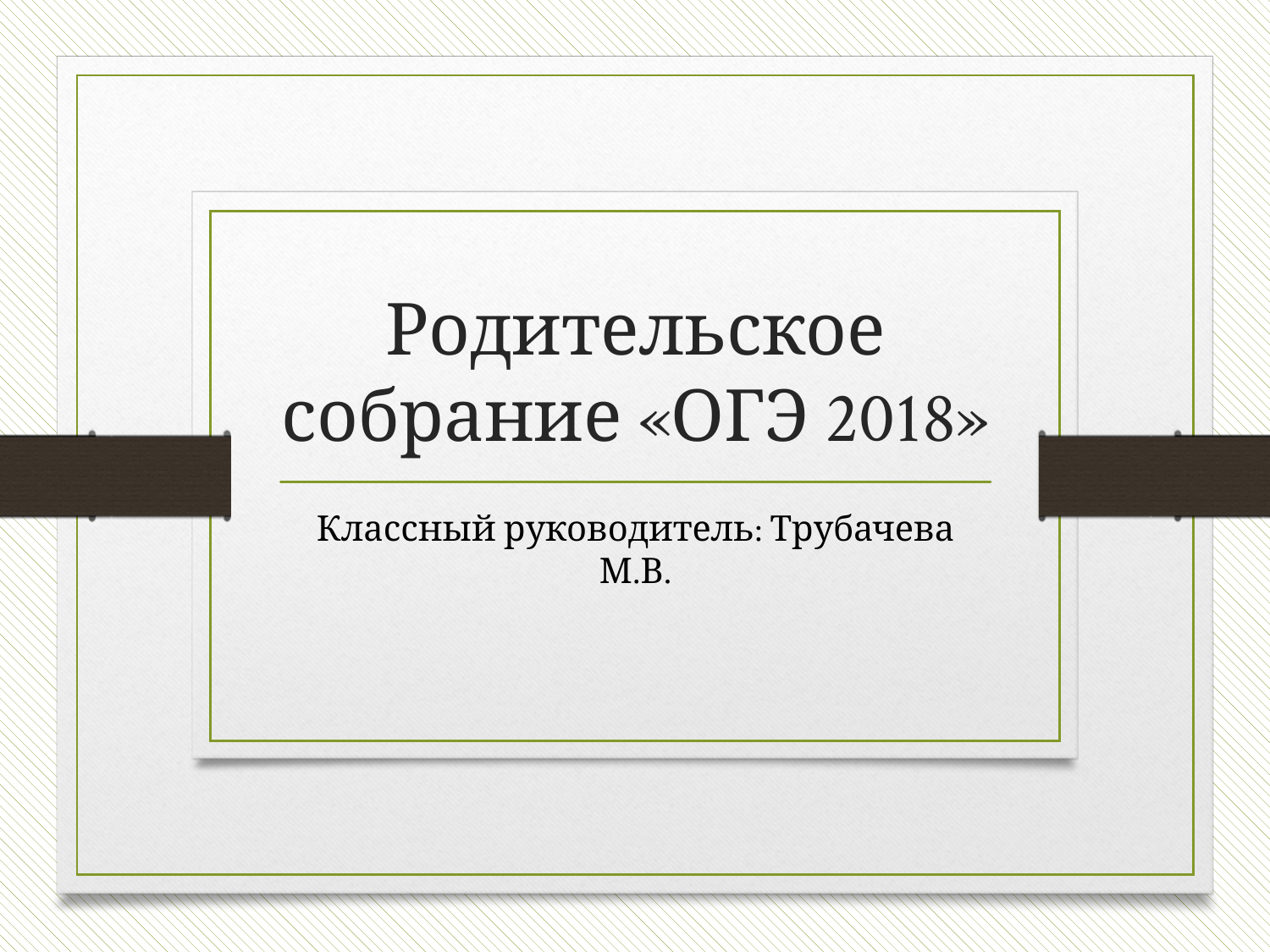

# Родительское собрание «ОГЭ 2018»
Классный руководитель: Трубачева М.В.